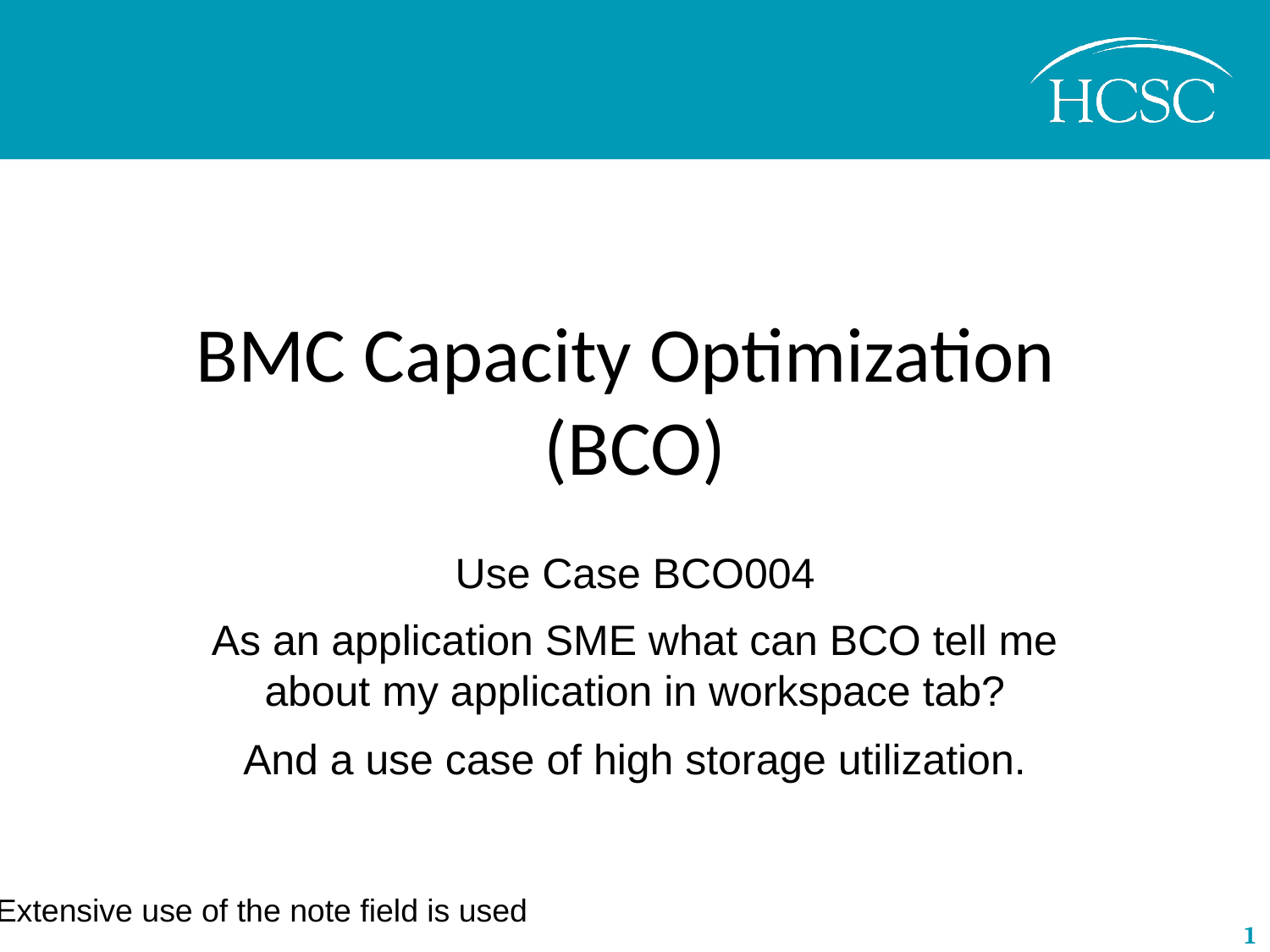

# BMC Capacity Optimization (BCO)
Use Case BCO004
As an application SME what can BCO tell me about my application in workspace tab?
And a use case of high storage utilization.
Extensive use of the note field is used